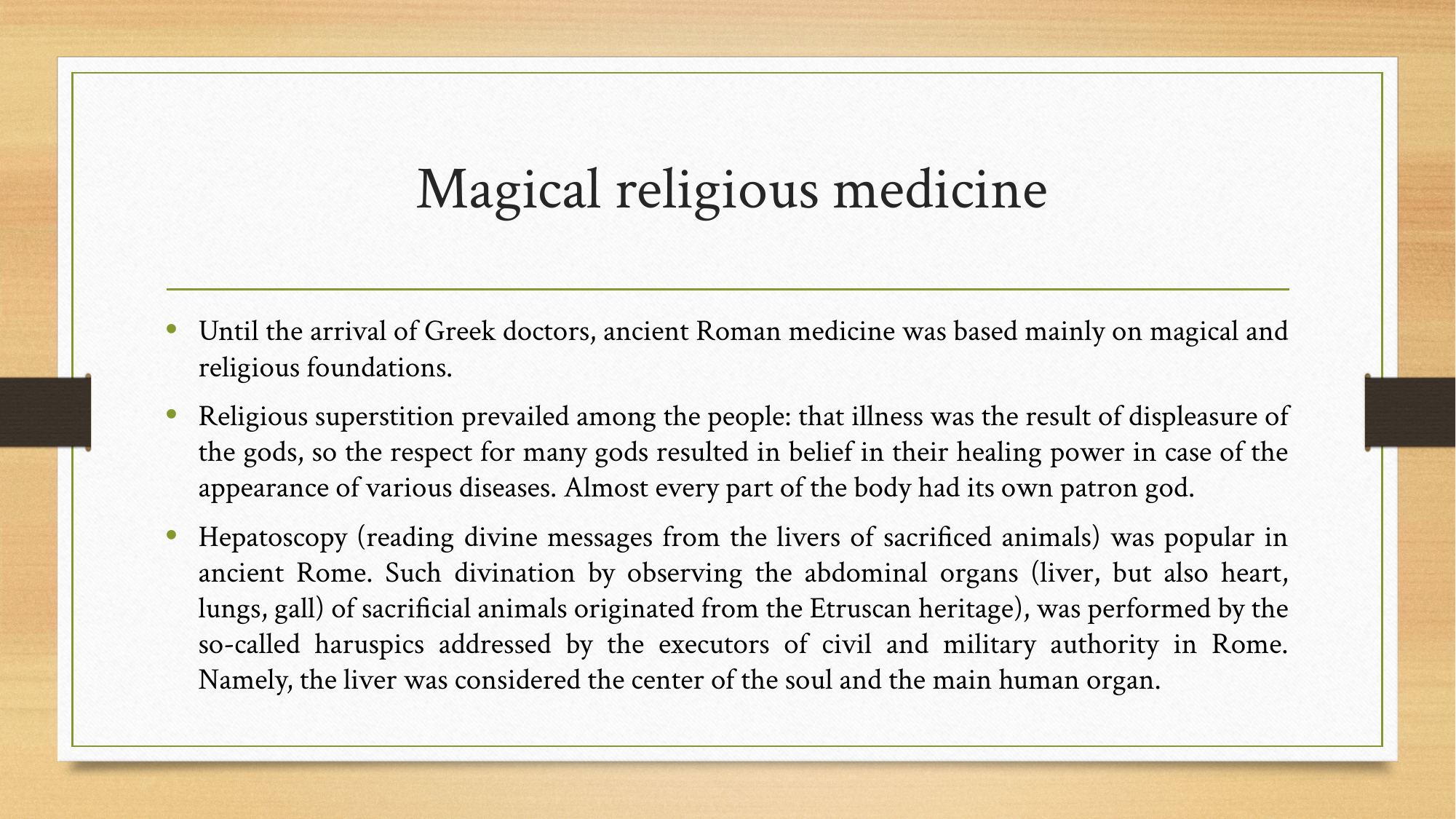

# Magical religious medicine
Until the arrival of Greek doctors, ancient Roman medicine was based mainly on magical and religious foundations.
Religious superstition prevailed among the people: that illness was the result of displeasure of the gods, so the respect for many gods resulted in belief in their healing power in case of the appearance of various diseases. Almost every part of the body had its own patron god.
Hepatoscopy (reading divine messages from the livers of sacrificed animals) was popular in ancient Rome. Such divination by observing the abdominal organs (liver, but also heart, lungs, gall) of sacrificial animals originated from the Etruscan heritage), was performed by the so-called haruspics addressed by the executors of civil and military authority in Rome. Namely, the liver was considered the center of the soul and the main human organ.